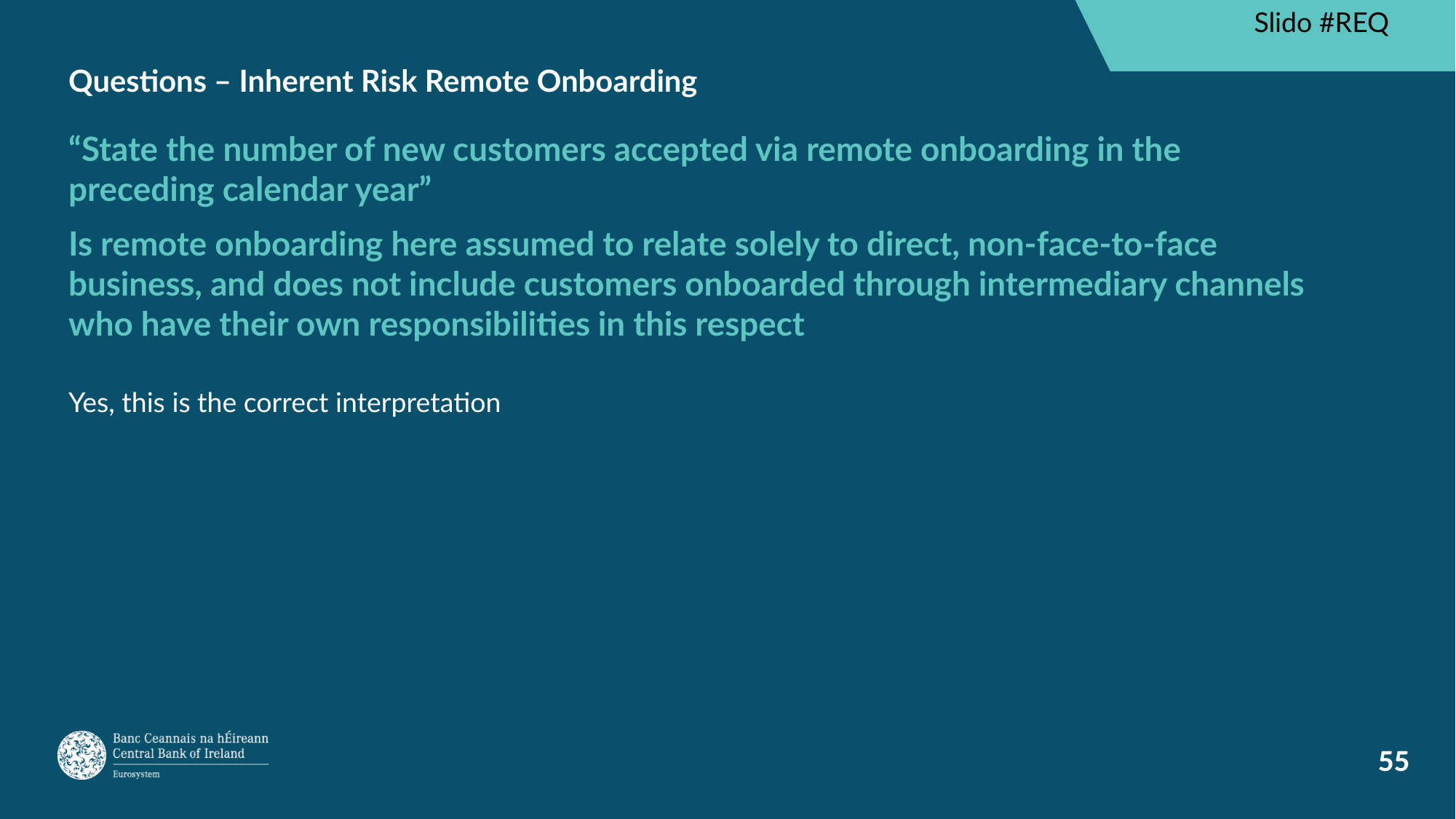

Slido #REQ
# Questions – Inherent Risk Remote Onboarding
“State the number of new customers accepted via remote onboarding in the preceding calendar year”
Is remote onboarding here assumed to relate solely to direct, non-face-to-face business, and does not include customers onboarded through intermediary channels who have their own responsibilities in this respect
Yes, this is the correct interpretation